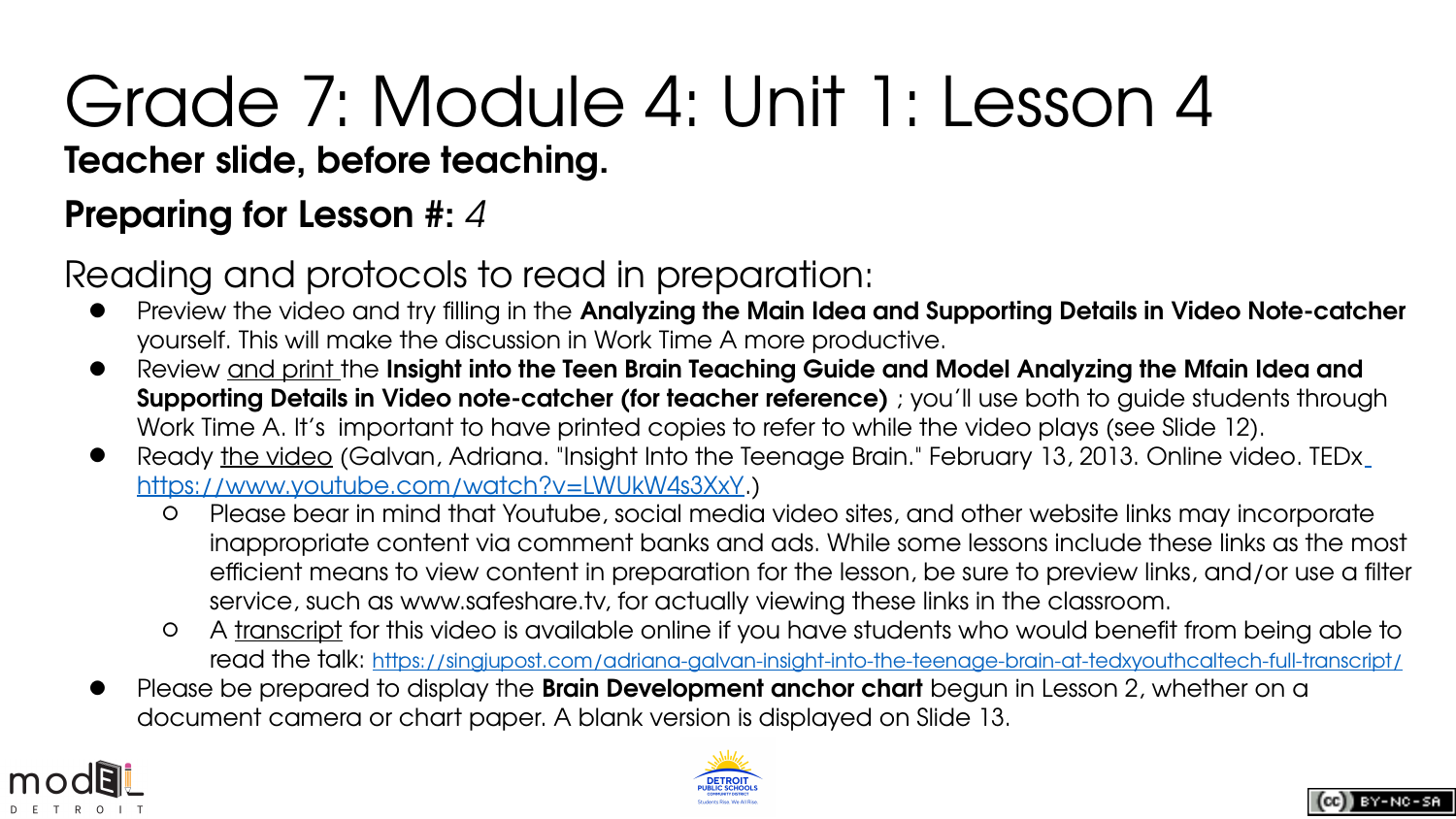

Grade 7: Module 4: Unit 1: Lesson 4
Teacher slide, before teaching.
Preparing for Lesson #: 4
Reading and protocols to read in preparation:
Preview the video and try filling in the Analyzing the Main Idea and Supporting Details in Video Note-catcher yourself. This will make the discussion in Work Time A more productive.
Review and print the Insight into the Teen Brain Teaching Guide and Model Analyzing the Mfain Idea and Supporting Details in Video note-catcher (for teacher reference) ; you’ll use both to guide students through Work Time A. It’s  important to have printed copies to refer to while the video plays (see Slide 12).
Ready the video (Galvan, Adriana. "Insight Into the Teenage Brain." February 13, 2013. Online video. TEDx  https://www.youtube.com/watch?v=LWUkW4s3XxY.)
Please bear in mind that Youtube, social media video sites, and other website links may incorporate inappropriate content via comment banks and ads. While some lessons include these links as the most efficient means to view content in preparation for the lesson, be sure to preview links, and/or use a filter service, such as www.safeshare.tv, for actually viewing these links in the classroom.
A transcript for this video is available online if you have students who would benefit from being able to read the talk: https://singjupost.com/adriana-galvan-insight-into-the-teenage-brain-at-tedxyouthcaltech-full-transcript/
Please be prepared to display the Brain Development anchor chart begun in Lesson 2, whether on a document camera or chart paper. A blank version is displayed on Slide 13.